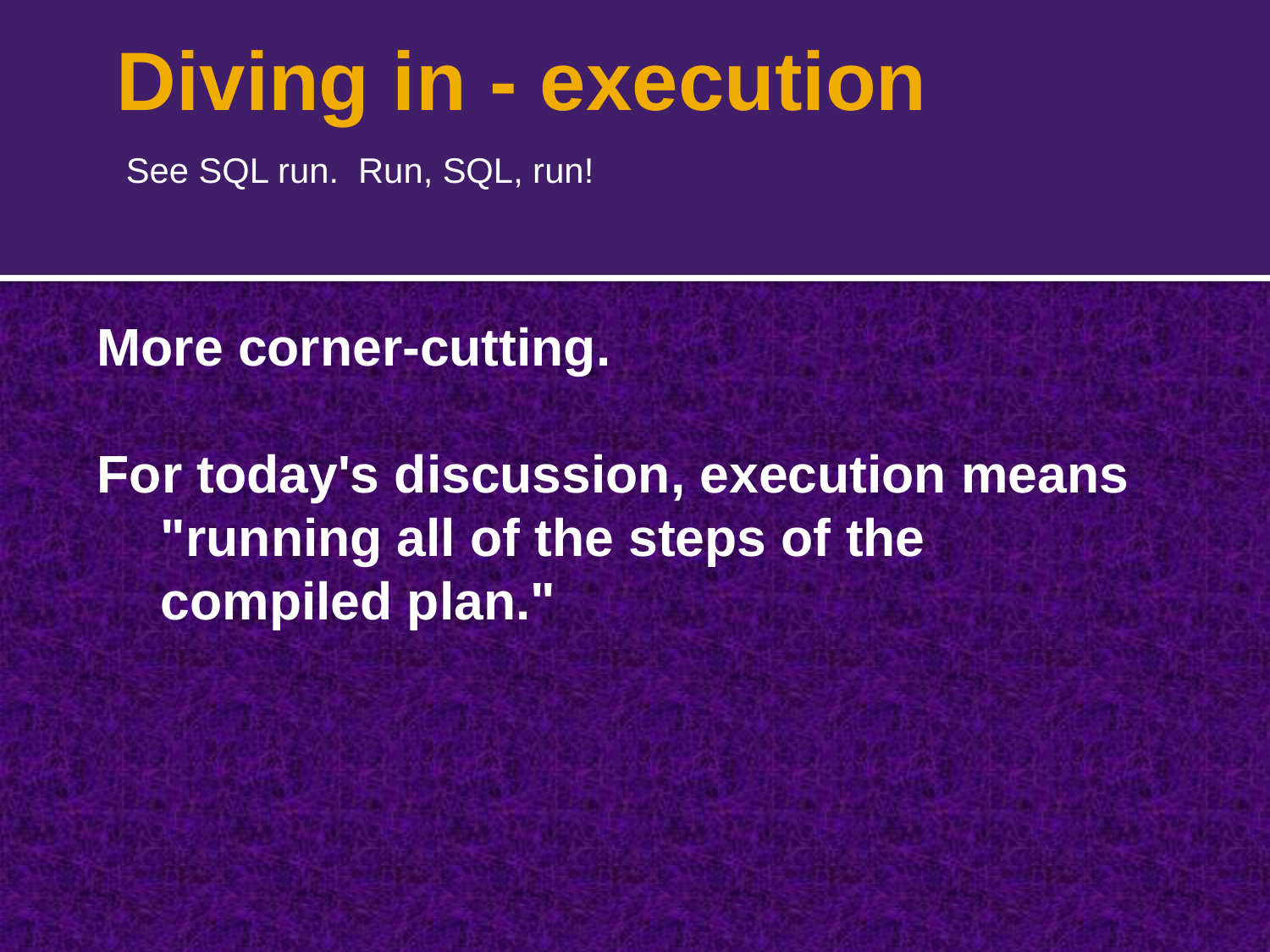

# Diving in - execution
See SQL run.  Run, SQL, run!
More corner-cutting.

For today's discussion, execution means "running all of the steps of the compiled plan."